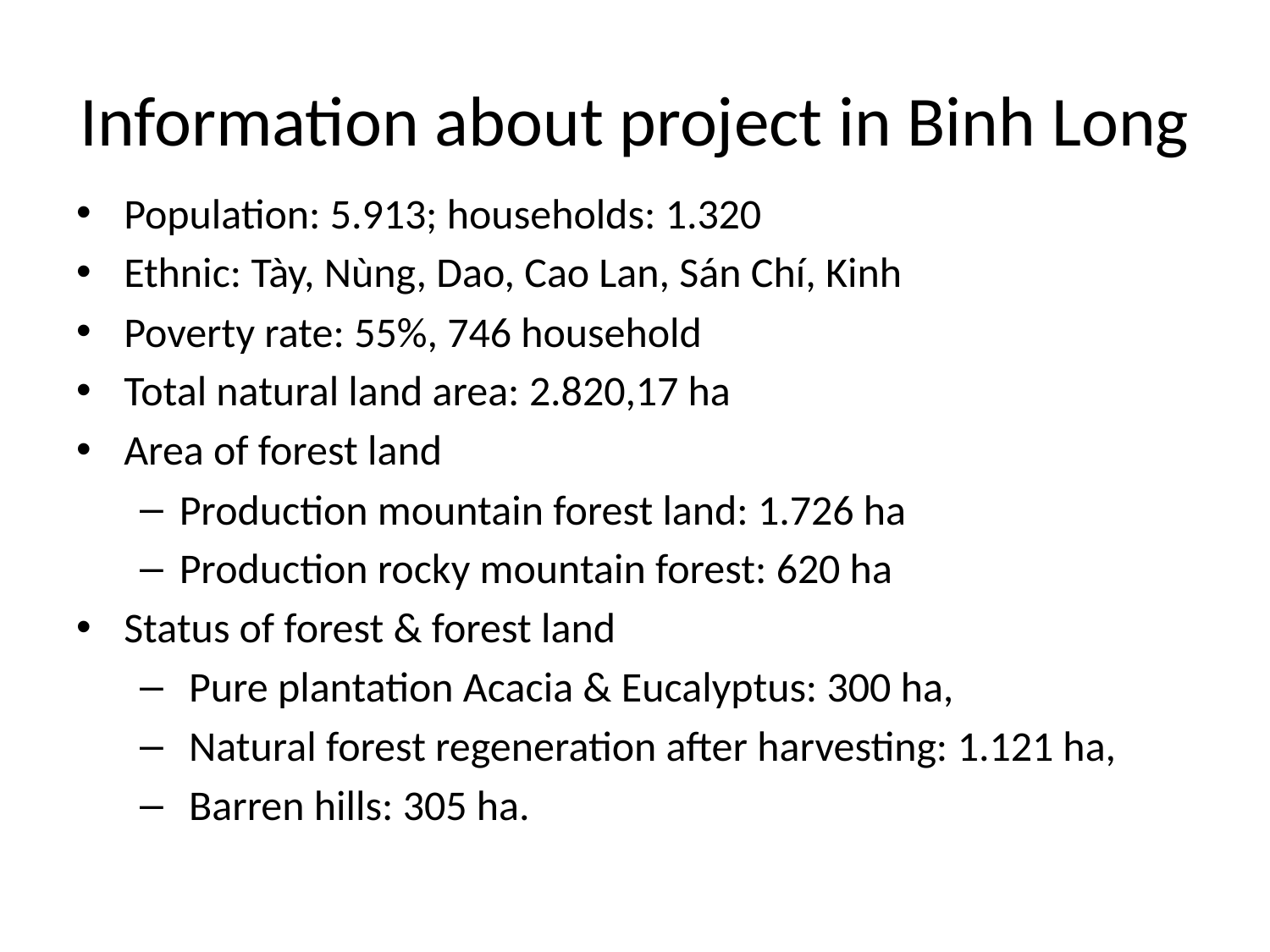

# Information about project in Binh Long
Population: 5.913; households: 1.320
Ethnic: Tày, Nùng, Dao, Cao Lan, Sán Chí, Kinh
Poverty rate: 55%, 746 household
Total natural land area: 2.820,17 ha
Area of forest land
Production mountain forest land: 1.726 ha
Production rocky mountain forest: 620 ha
Status of forest & forest land
 Pure plantation Acacia & Eucalyptus: 300 ha,
 Natural forest regeneration after harvesting: 1.121 ha,
 Barren hills: 305 ha.